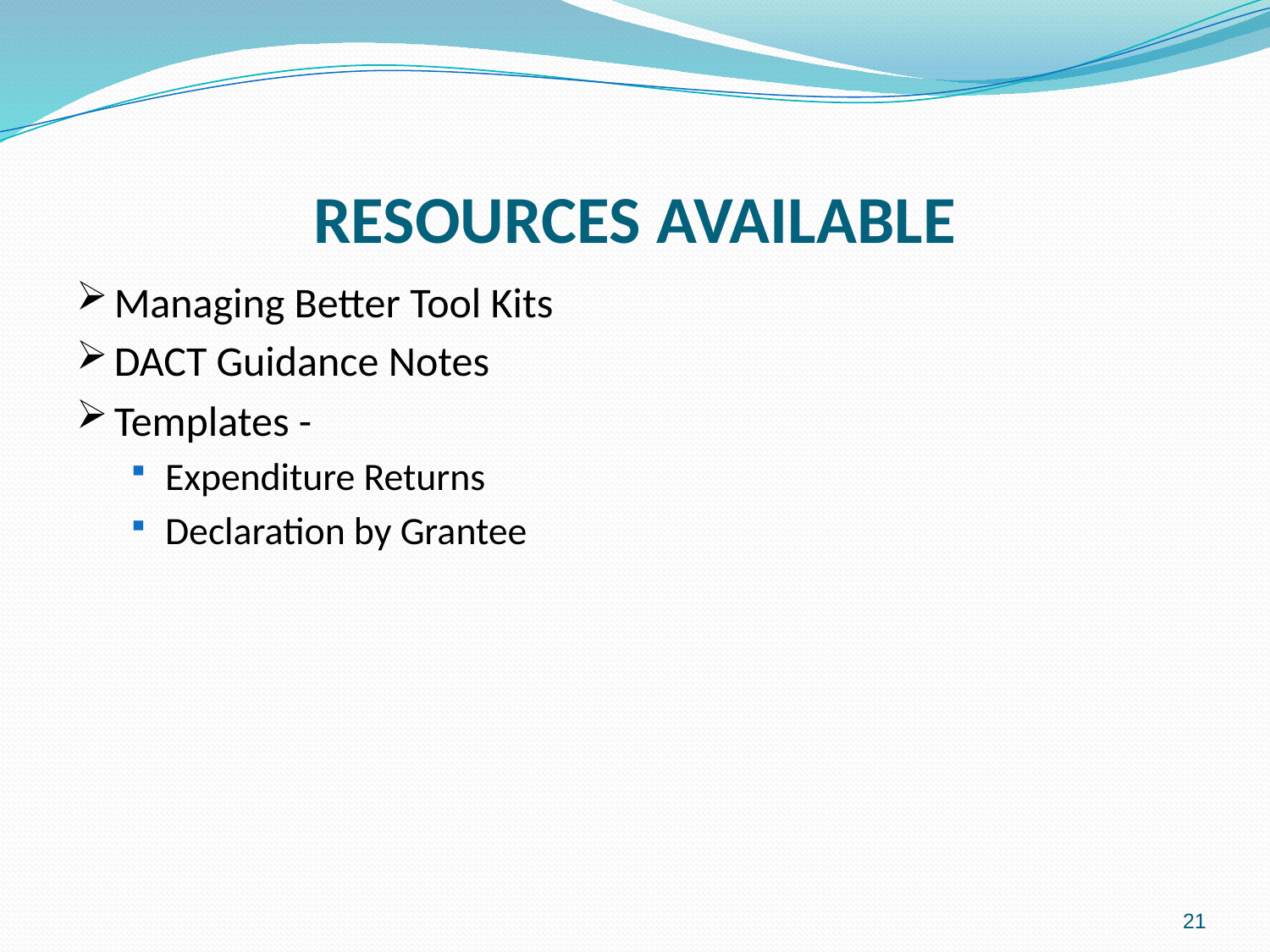

# RESOURCES AVAILABLE
Managing Better Tool Kits
DACT Guidance Notes
Templates -
Expenditure Returns
Declaration by Grantee

21